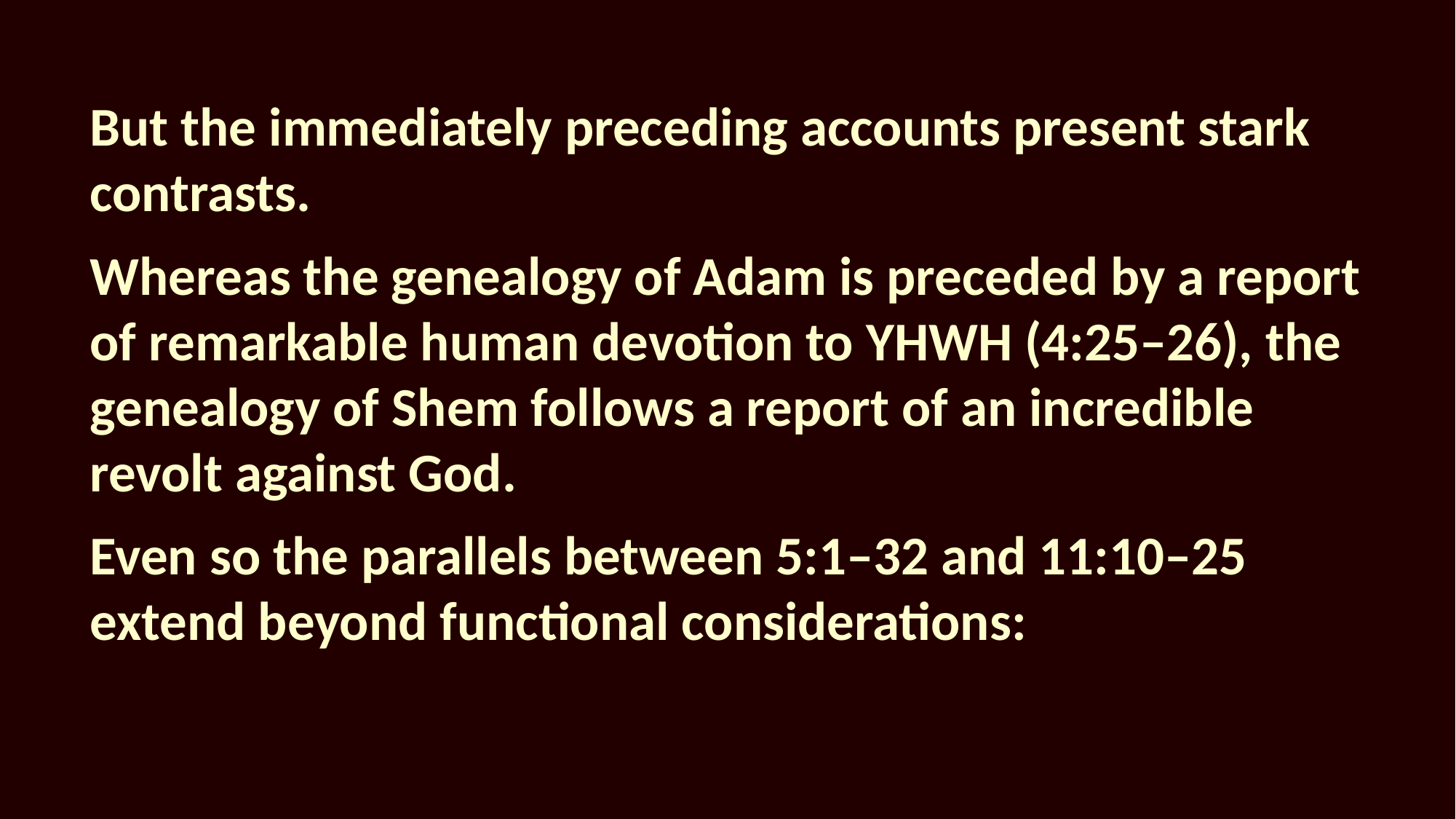

But the immediately preceding accounts present stark contrasts.
Whereas the genealogy of Adam is preceded by a report of remarkable human devotion to YHWH (4:25–26), the genealogy of Shem follows a report of an incredible revolt against God.
Even so the parallels between 5:1–32 and 11:10–25 extend beyond functional considerations: